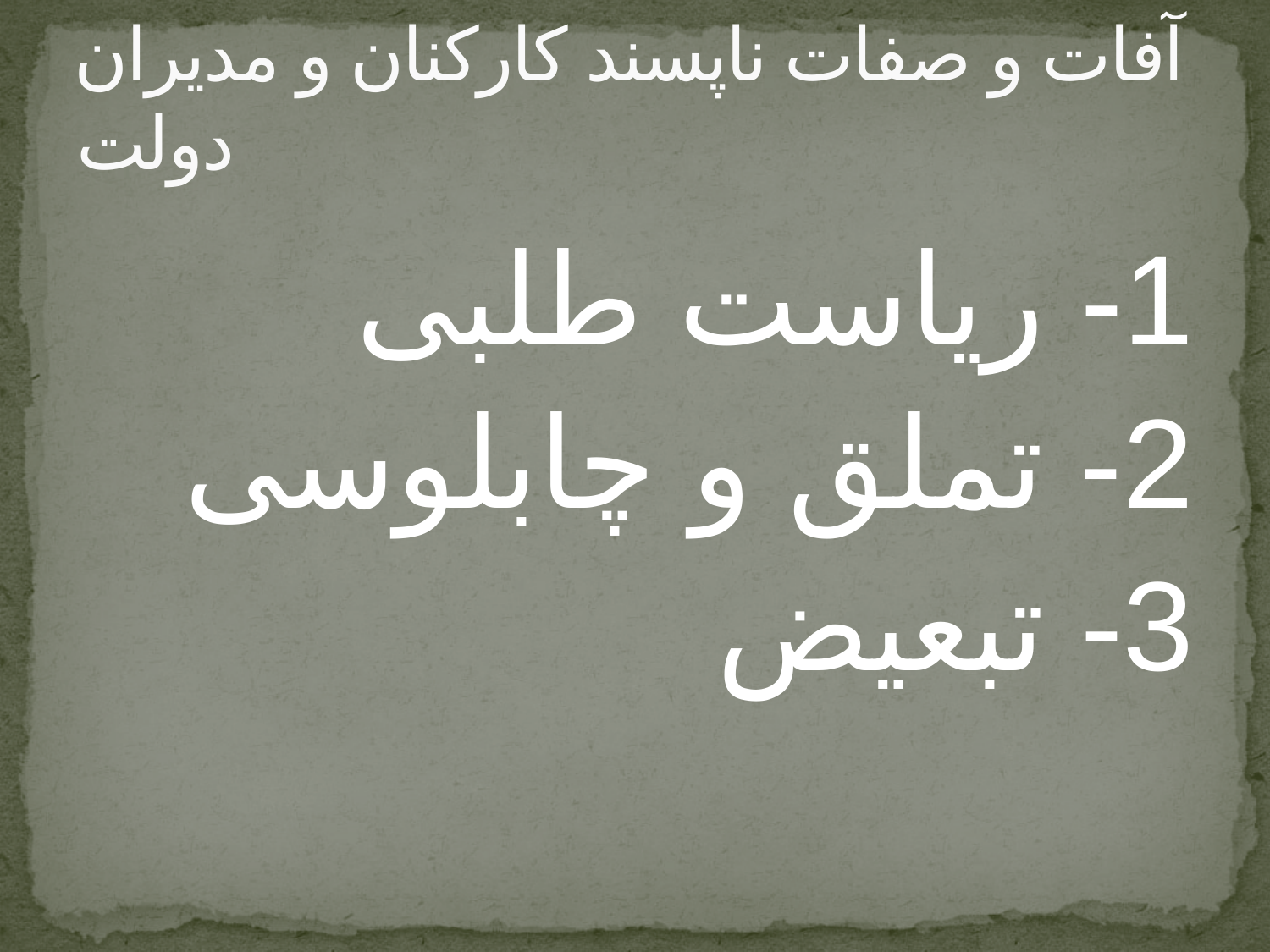

# آفات و صفات ناپسند کارکنان و مدیران دولت
1- ریاست طلبی
2- تملق و چابلوسی
3- تبعیض